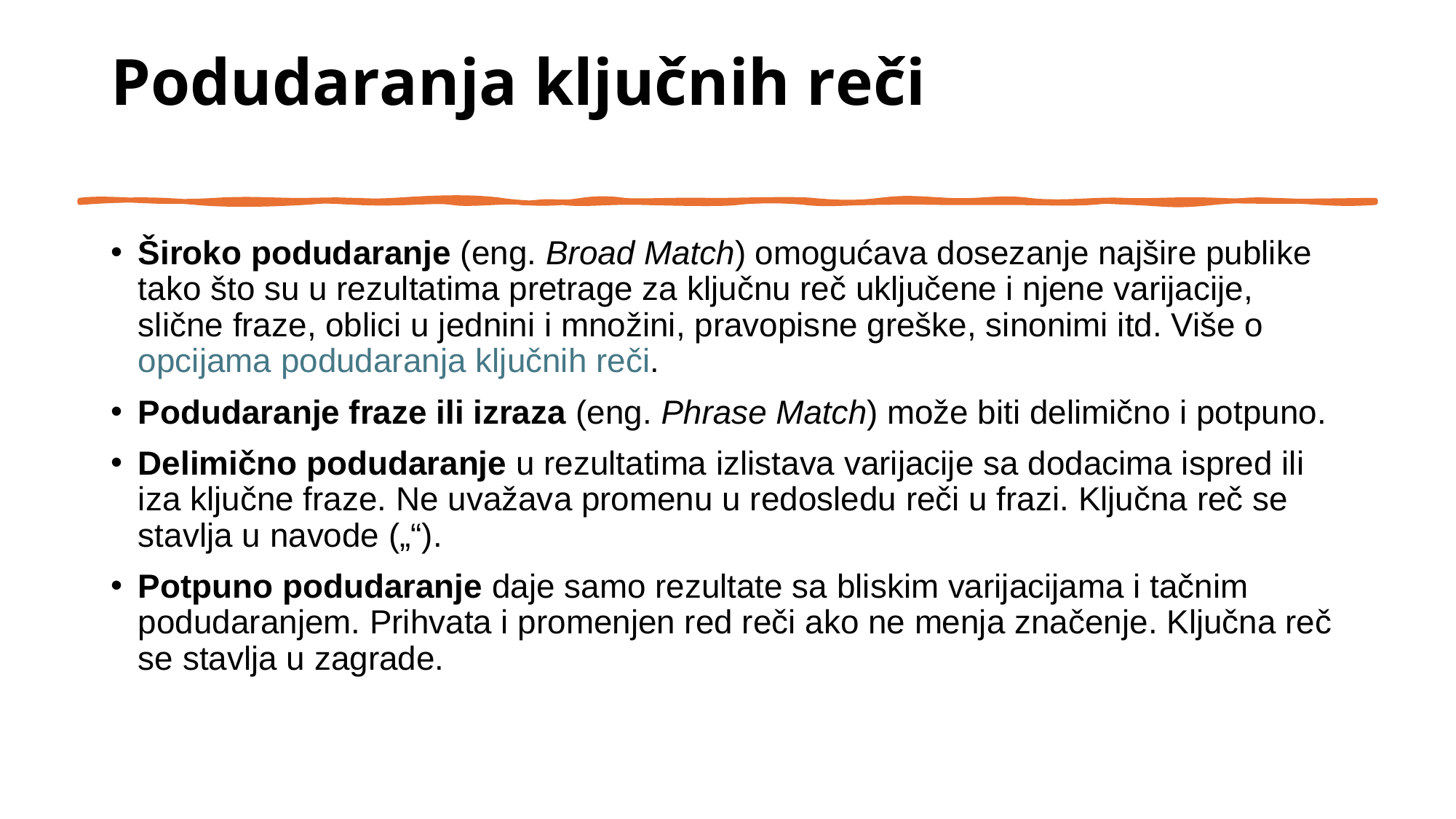

# Podudaranja ključnih reči

Široko podudaranje (eng. Broad Match) omogućava dosezanje najšire publike tako što su u rezultatima pretrage za ključnu reč uključene i njene varijacije, slične fraze, oblici u jednini i množini, pravopisne greške, sinonimi itd. Više o opcijama podudaranja ključnih reči.
Podudaranje fraze ili izraza (eng. Phrase Match) može biti delimično i potpuno.
Delimično podudaranje u rezultatima izlistava varijacije sa dodacima ispred ili iza ključne fraze. Ne uvažava promenu u redosledu reči u frazi. Ključna reč se stavlja u navode („“).
Potpuno podudaranje daje samo rezultate sa bliskim varijacijama i tačnim podudaranjem. Prihvata i promenjen red reči ako ne menja značenje. Ključna reč se stavlja u zagrade.